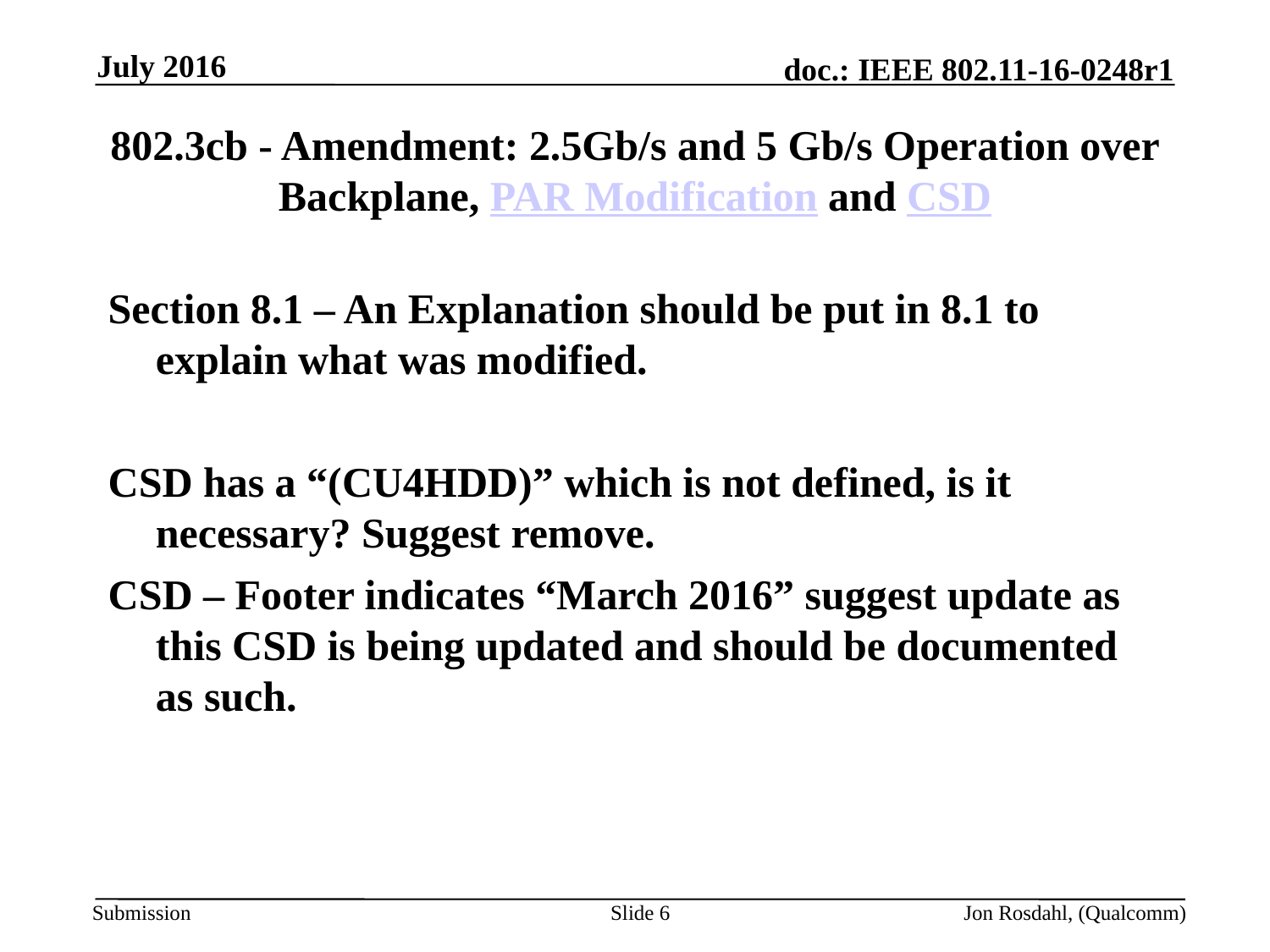

July 2016
# 802.3cb - Amendment: 2.5Gb/s and 5 Gb/s Operation over Backplane, PAR Modification and CSD
Section 8.1 – An Explanation should be put in 8.1 to explain what was modified.

CSD has a “(CU4HDD)” which is not defined, is it necessary? Suggest remove.
CSD – Footer indicates “March 2016” suggest update as this CSD is being updated and should be documented as such.
Slide 6
Jon Rosdahl, (Qualcomm)